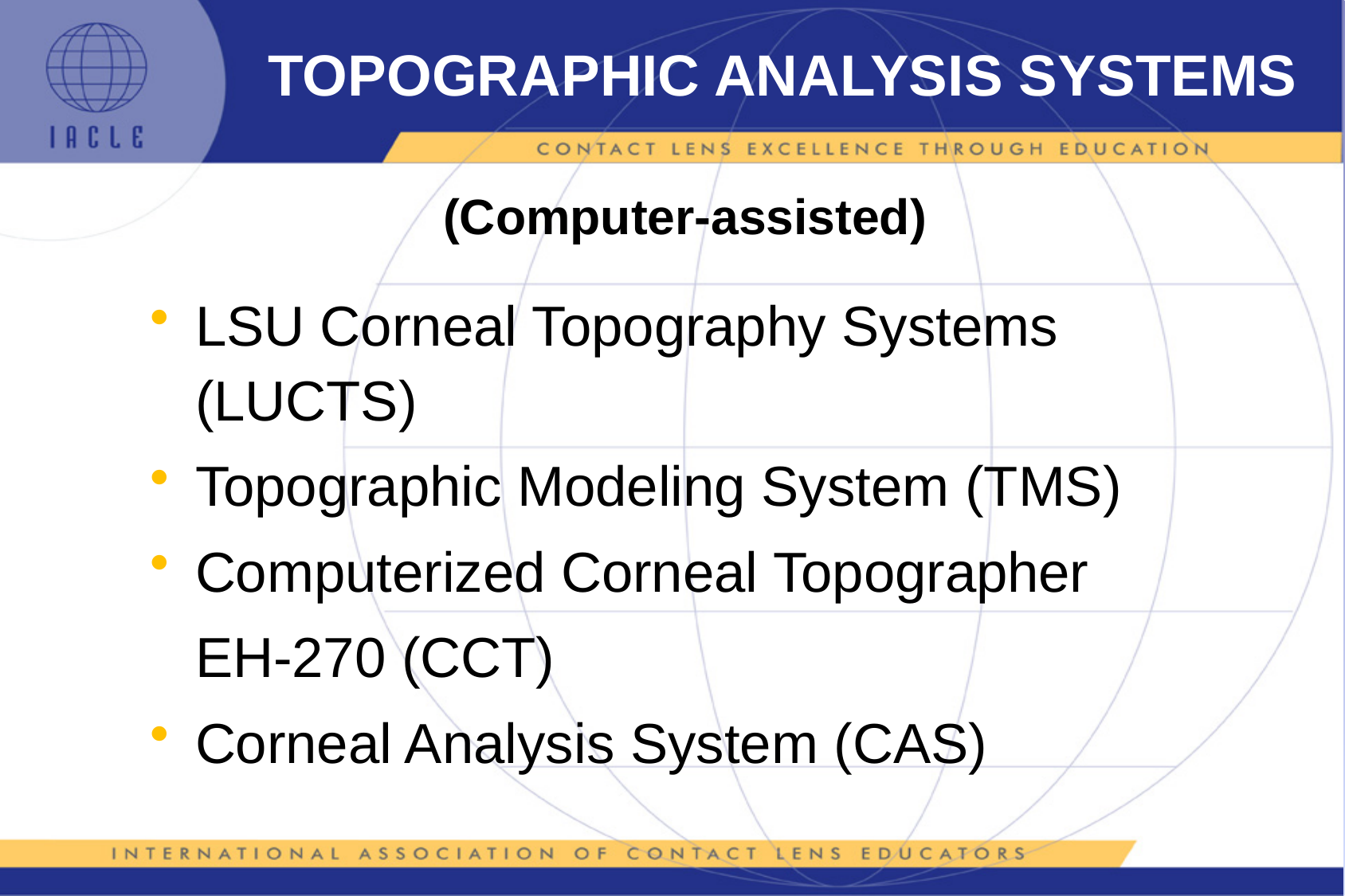

# TOPOGRAPHIC ANALYSIS SYSTEMS
(Computer-assisted)
LSU Corneal Topography Systems (LUCTS)
Topographic Modeling System (TMS)
Computerized Corneal Topographer
EH-270 (CCT)
Corneal Analysis System (CAS)